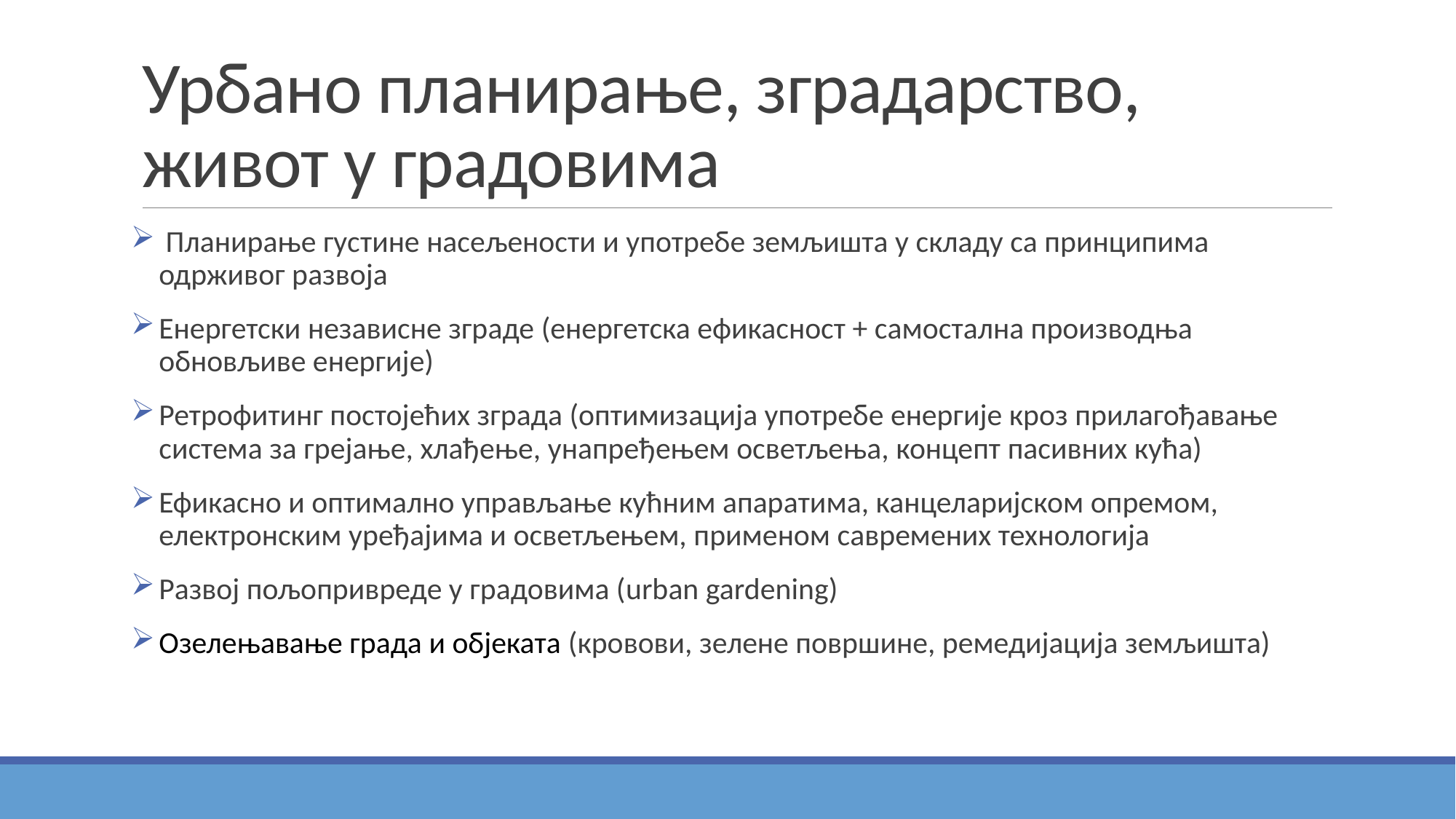

# Урбано планирање, зградарство, живот у градовима
 Планирање густине насељености и употребе земљишта у складу са принципима одрживог развоја
Енергетски независне зграде (енергетска ефикасност + самостална производња обновљиве енергије)
Ретрофитинг постојећих зграда (оптимизација употребе енергије кроз прилагођавање система за грејање, хлађење, унапређењем осветљења, концепт пасивних кућа)
Ефикасно и оптимално управљање кућним апаратима, канцеларијском опремом, електронским уређајима и осветљењем, применом савремених технологија
Развој пољопривреде у градовима (urban gardening)
Озелењавање града и објеката (кровови, зелене површине, ремедијација земљишта)